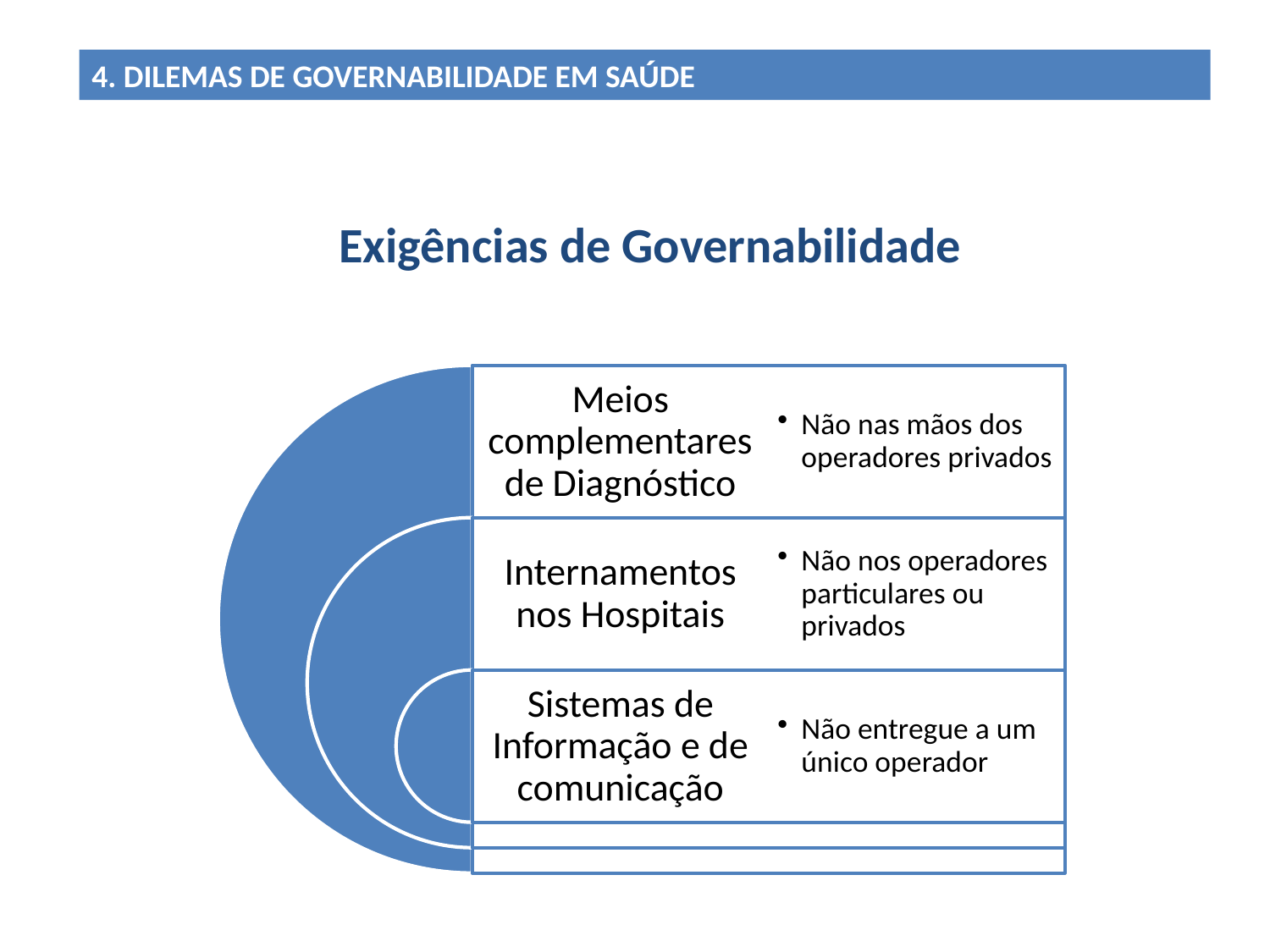

4. DILEMAS DE GOVERNABILIDADE EM SAÚDE

Exigências de Governabilidade

Meios complementares de Diagnóstico
Internamentos nos Hospitais
Sistemas de Informação e de comunicação
Não nas mãos dos operadores privados
Não nos operadores particulares ou privados
Não entregue a um único operador